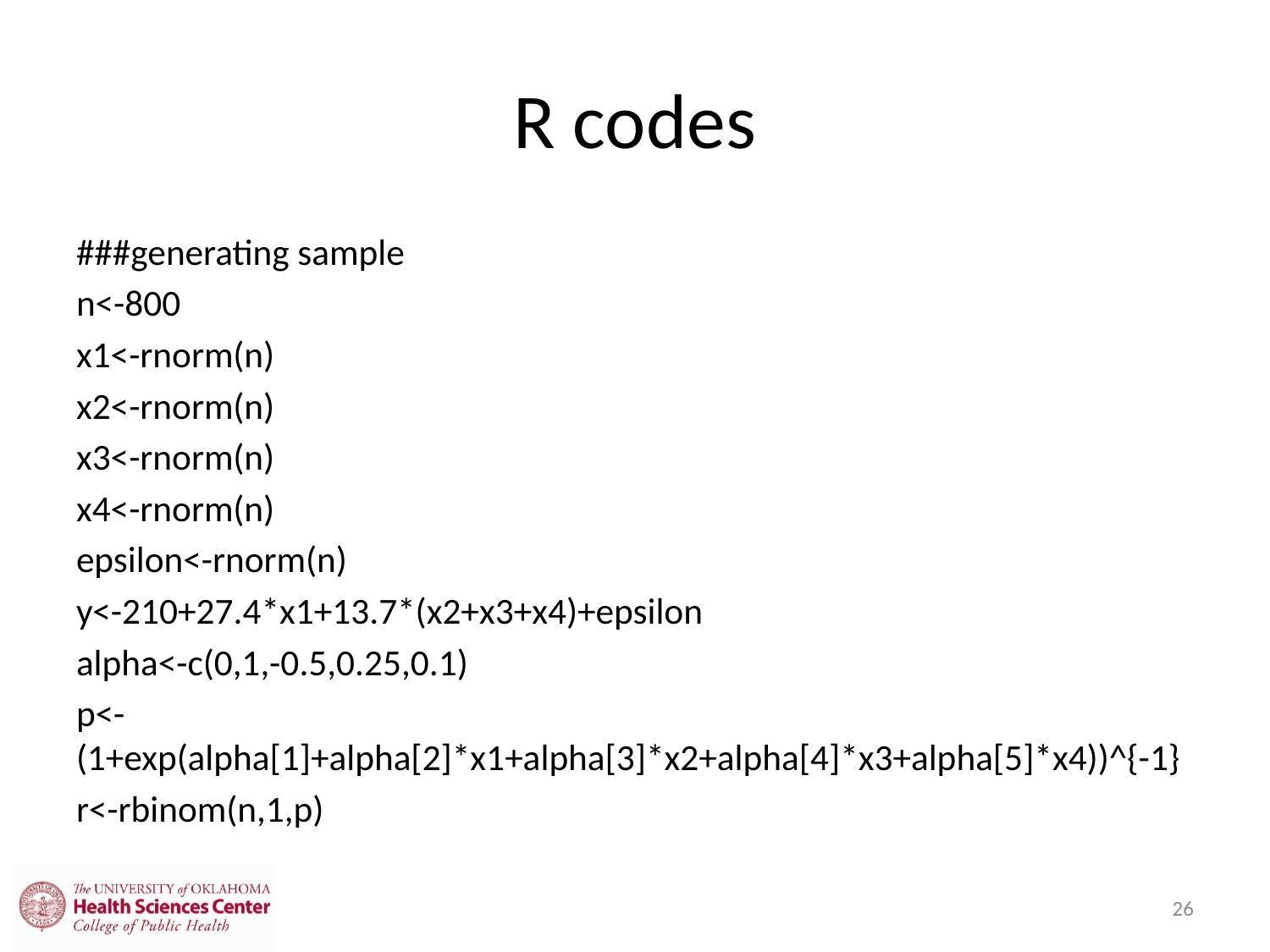

# R codes
###generating sample
n<-800
x1<-rnorm(n)
x2<-rnorm(n)
x3<-rnorm(n)
x4<-rnorm(n)
epsilon<-rnorm(n)
y<-210+27.4*x1+13.7*(x2+x3+x4)+epsilon
alpha<-c(0,1,-0.5,0.25,0.1)
p<-(1+exp(alpha[1]+alpha[2]*x1+alpha[3]*x2+alpha[4]*x3+alpha[5]*x4))^{-1}
r<-rbinom(n,1,p)

26